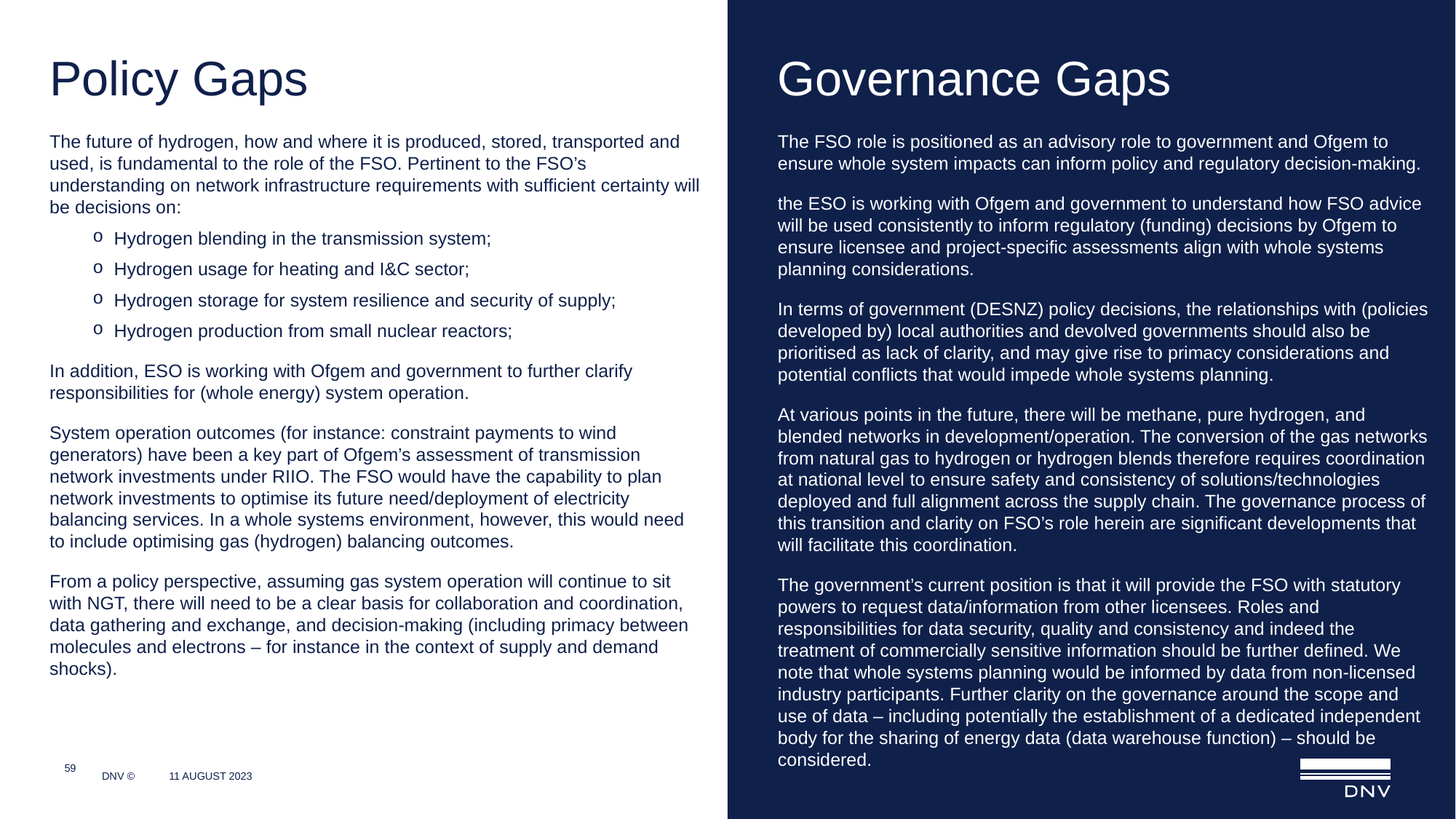

# Policy Gaps
Governance Gaps
The future of hydrogen, how and where it is produced, stored, transported and used, is fundamental to the role of the FSO. Pertinent to the FSO’s understanding on network infrastructure requirements with sufficient certainty will be decisions on:
Hydrogen blending in the transmission system;
Hydrogen usage for heating and I&C sector;
Hydrogen storage for system resilience and security of supply;
Hydrogen production from small nuclear reactors;
In addition, ESO is working with Ofgem and government to further clarify responsibilities for (whole energy) system operation.
System operation outcomes (for instance: constraint payments to wind generators) have been a key part of Ofgem’s assessment of transmission network investments under RIIO. The FSO would have the capability to plan network investments to optimise its future need/deployment of electricity balancing services. In a whole systems environment, however, this would need to include optimising gas (hydrogen) balancing outcomes.
From a policy perspective, assuming gas system operation will continue to sit with NGT, there will need to be a clear basis for collaboration and coordination, data gathering and exchange, and decision-making (including primacy between molecules and electrons – for instance in the context of supply and demand shocks).
The FSO role is positioned as an advisory role to government and Ofgem to ensure whole system impacts can inform policy and regulatory decision-making.
the ESO is working with Ofgem and government to understand how FSO advice will be used consistently to inform regulatory (funding) decisions by Ofgem to ensure licensee and project-specific assessments align with whole systems planning considerations.
In terms of government (DESNZ) policy decisions, the relationships with (policies developed by) local authorities and devolved governments should also be prioritised as lack of clarity, and may give rise to primacy considerations and potential conflicts that would impede whole systems planning.
At various points in the future, there will be methane, pure hydrogen, and blended networks in development/operation. The conversion of the gas networks from natural gas to hydrogen or hydrogen blends therefore requires coordination at national level to ensure safety and consistency of solutions/technologies deployed and full alignment across the supply chain. The governance process of this transition and clarity on FSO’s role herein are significant developments that will facilitate this coordination.
The government’s current position is that it will provide the FSO with statutory powers to request data/information from other licensees. Roles and responsibilities for data security, quality and consistency and indeed the treatment of commercially sensitive information should be further defined. We note that whole systems planning would be informed by data from non-licensed industry participants. Further clarity on the governance around the scope and use of data – including potentially the establishment of a dedicated independent body for the sharing of energy data (data warehouse function) – should be considered.
59